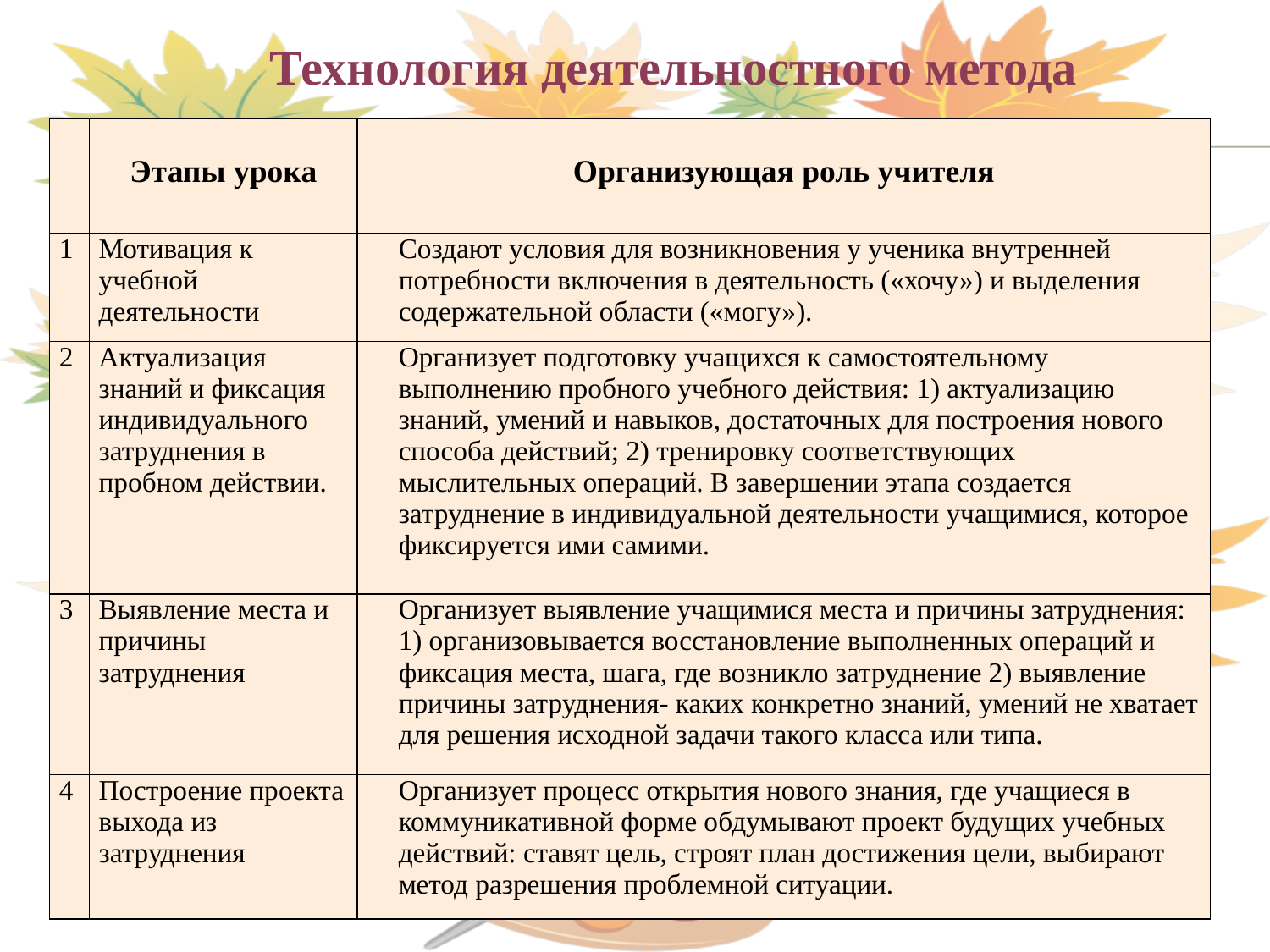

Технология деятельностного метода
|  | Этапы урока | Организующая роль учителя |
| --- | --- | --- |
| 1 | Мотивация к учебной деятельности | Создают условия для возникновения у ученика внутренней потребности включения в деятельность («хочу») и выделения содержательной области («могу»). |
| 2 | Актуализация знаний и фиксация индивидуального затруднения в пробном действии. | Организует подготовку учащихся к самостоятельному выполнению пробного учебного действия: 1) актуализацию знаний, умений и навыков, достаточных для построения нового способа действий; 2) тренировку соответствующих мыслительных операций. В завершении этапа создается затруднение в индивидуальной деятельности учащимися, которое фиксируется ими самими. |
| 3 | Выявление места и причины затруднения | Организует выявление учащимися места и причины затруднения: 1) организовывается восстановление выполненных операций и фиксация места, шага, где возникло затруднение 2) выявление причины затруднения- каких конкретно знаний, умений не хватает для решения исходной задачи такого класса или типа. |
| 4 | Построение проекта выхода из затруднения | Организует процесс открытия нового знания, где учащиеся в коммуникативной форме обдумывают проект будущих учебных действий: ставят цель, строят план достижения цели, выбирают метод разрешения проблемной ситуации. |